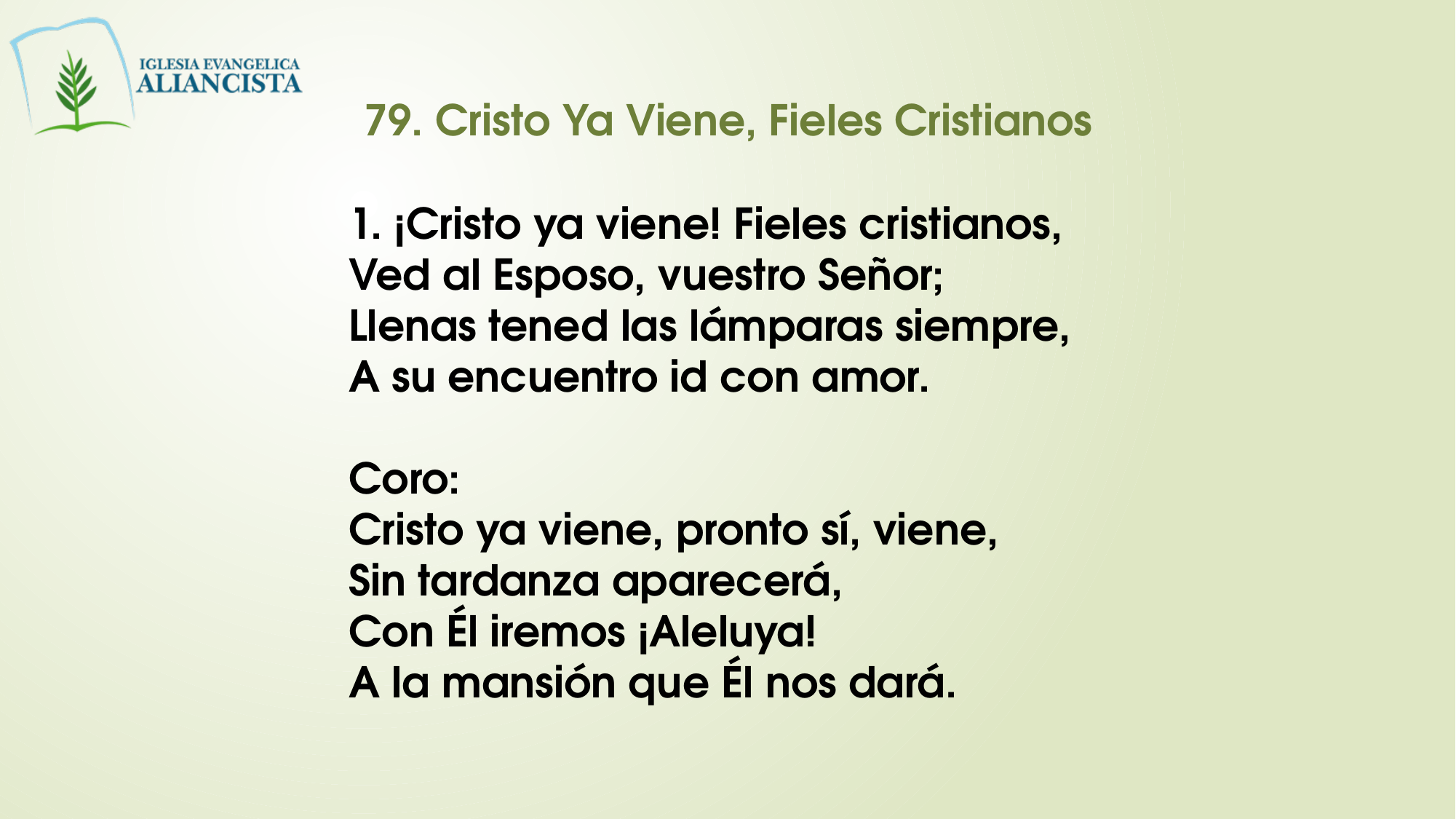

79. Cristo Ya Viene, Fieles Cristianos
1. ¡Cristo ya viene! Fieles cristianos,
Ved al Esposo, vuestro Señor;
Llenas tened las lámparas siempre,
A su encuentro id con amor.

Coro:
Cristo ya viene, pronto sí, viene,
Sin tardanza aparecerá,
Con Él iremos ¡Aleluya!
A la mansión que Él nos dará.